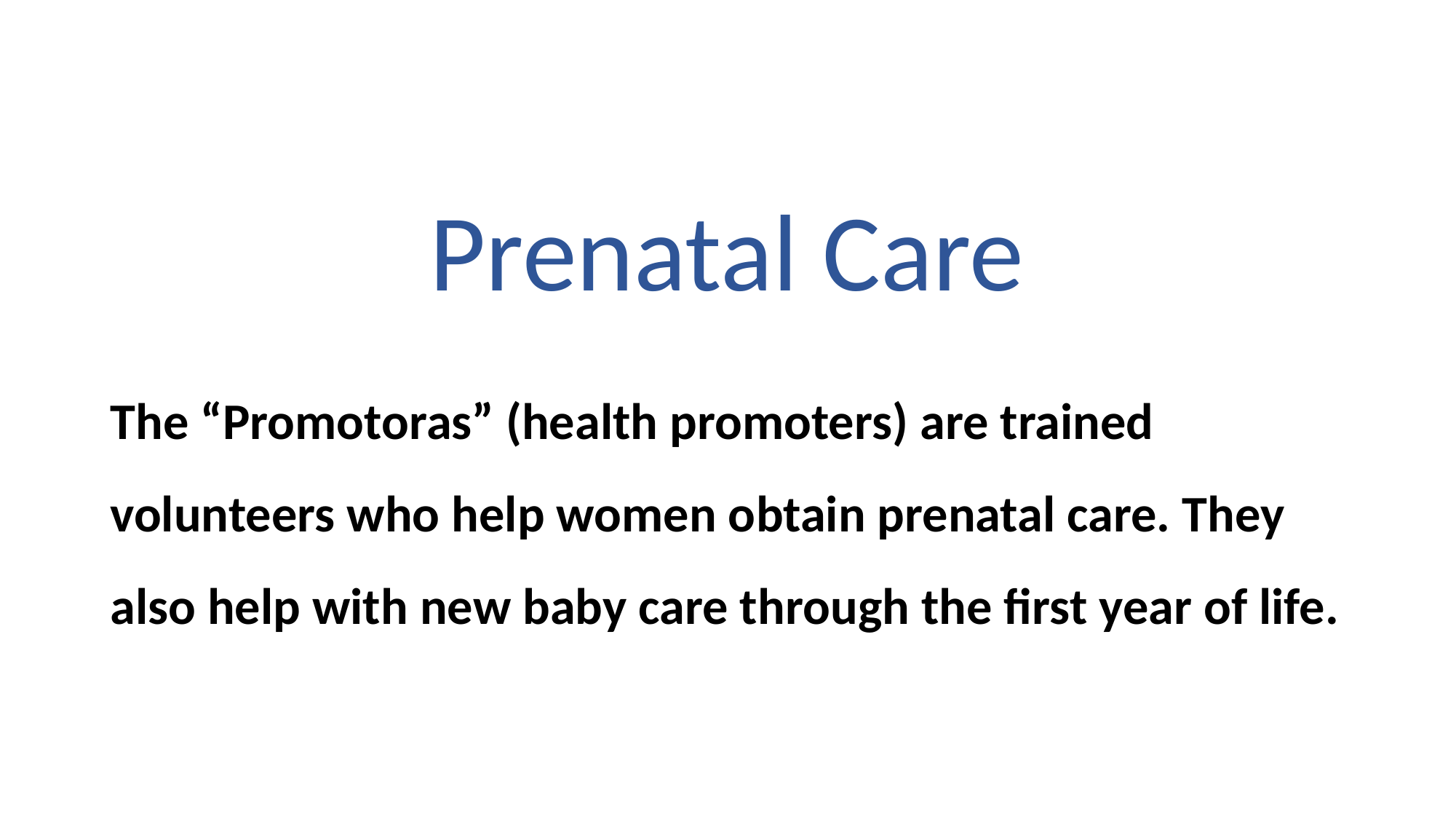

# Prenatal Care
The “Promotoras” (health promoters) are trained volunteers who help women obtain prenatal care. They also help with new baby care through the first year of life.